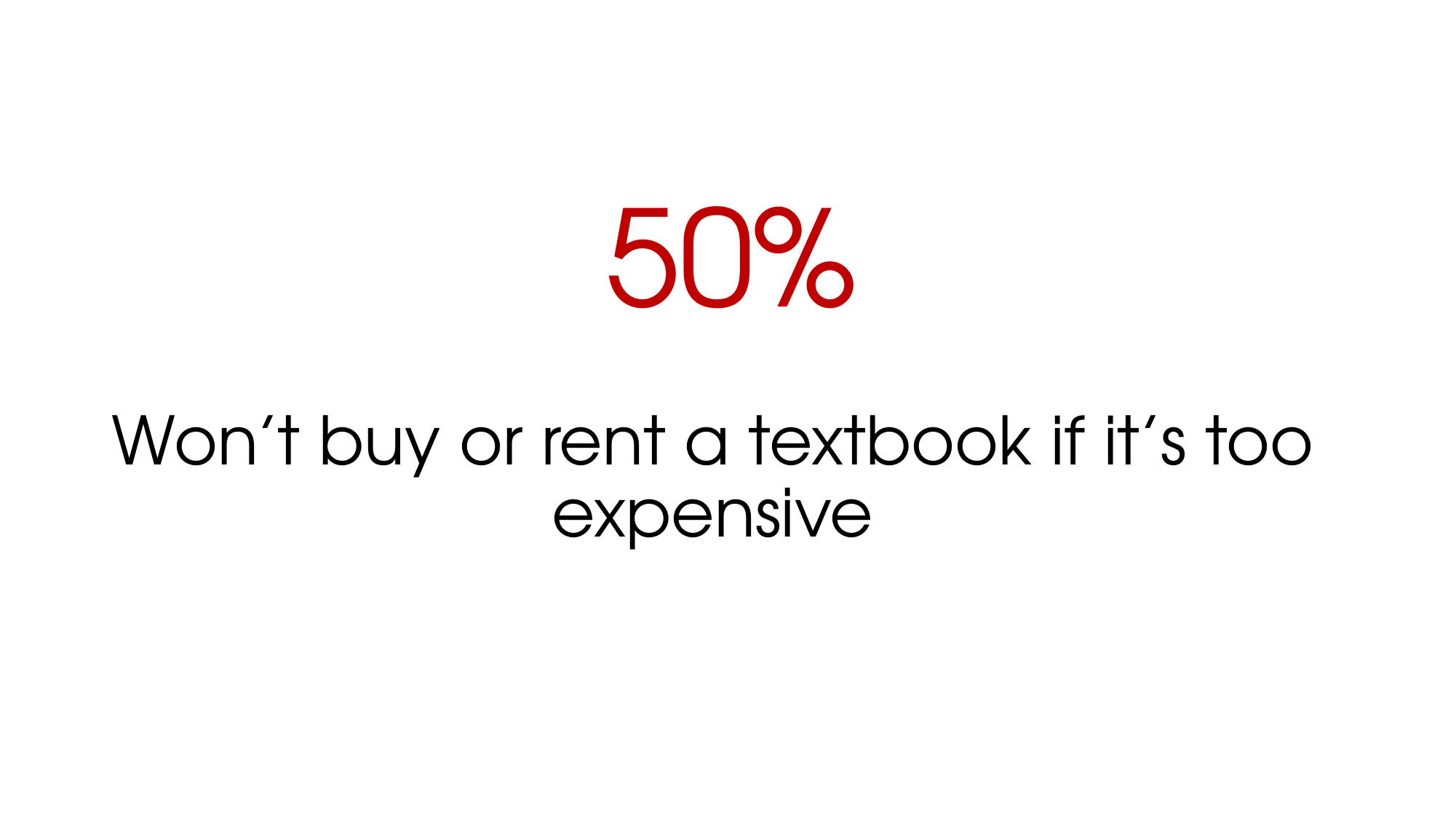

# 50% Won’t buy or rent a textbook if it’s too expensive